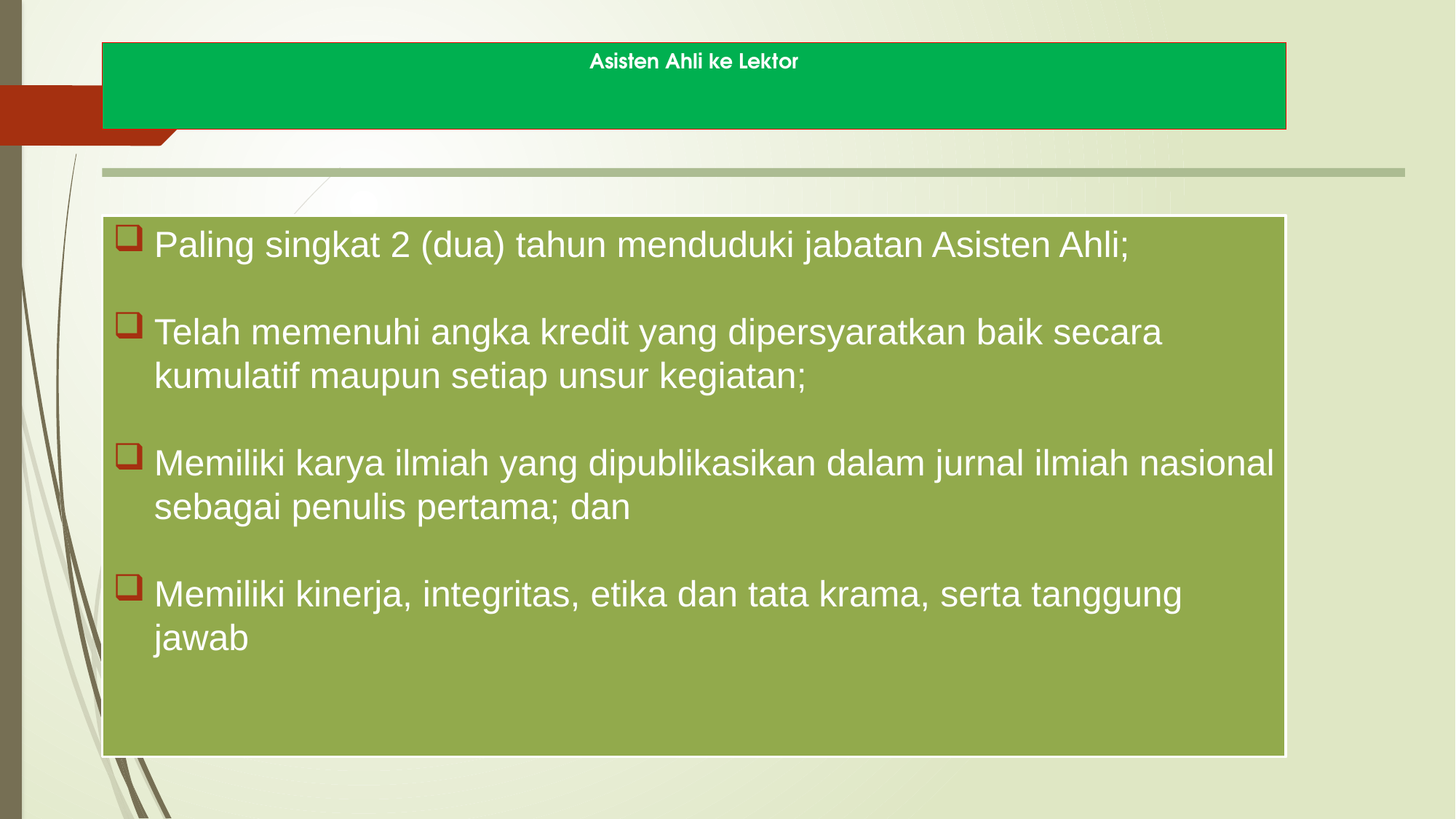

# Asisten Ahli ke Lektor

Paling singkat 2 (dua) tahun menduduki jabatan Asisten Ahli;

Telah memenuhi angka kredit yang dipersyaratkan baik secara kumulatif maupun setiap unsur kegiatan;

Memiliki karya ilmiah yang dipublikasikan dalam jurnal ilmiah nasional sebagai penulis pertama; dan

Memiliki kinerja, integritas, etika dan tata krama, serta tanggung jawab